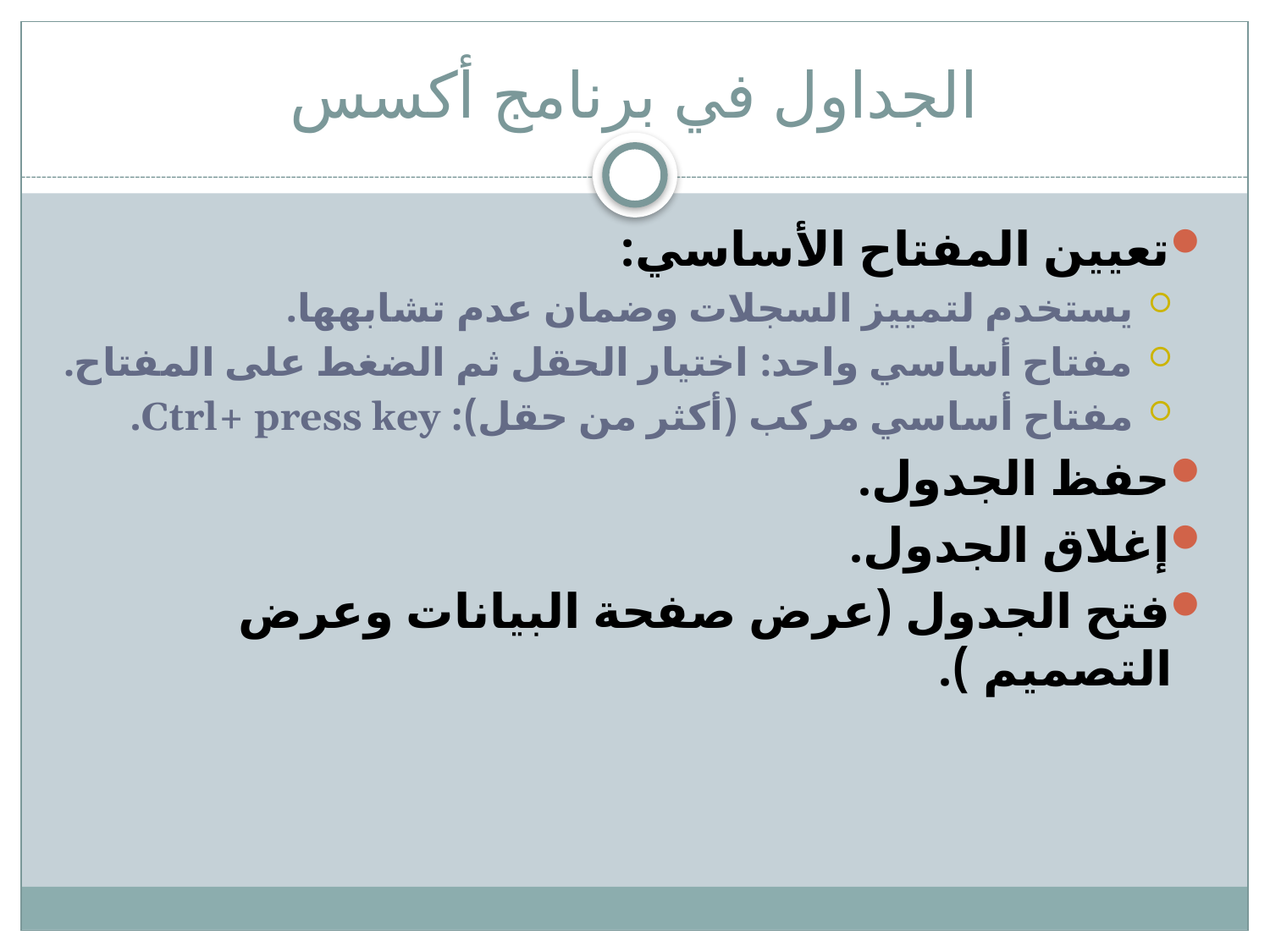

# الجداول في برنامج أكسس
تعيين المفتاح الأساسي:
يستخدم لتمييز السجلات وضمان عدم تشابهها.
مفتاح أساسي واحد: اختيار الحقل ثم الضغط على المفتاح.
مفتاح أساسي مركب (أكثر من حقل): Ctrl+ press key.
حفظ الجدول.
إغلاق الجدول.
فتح الجدول (عرض صفحة البيانات وعرض التصميم ).